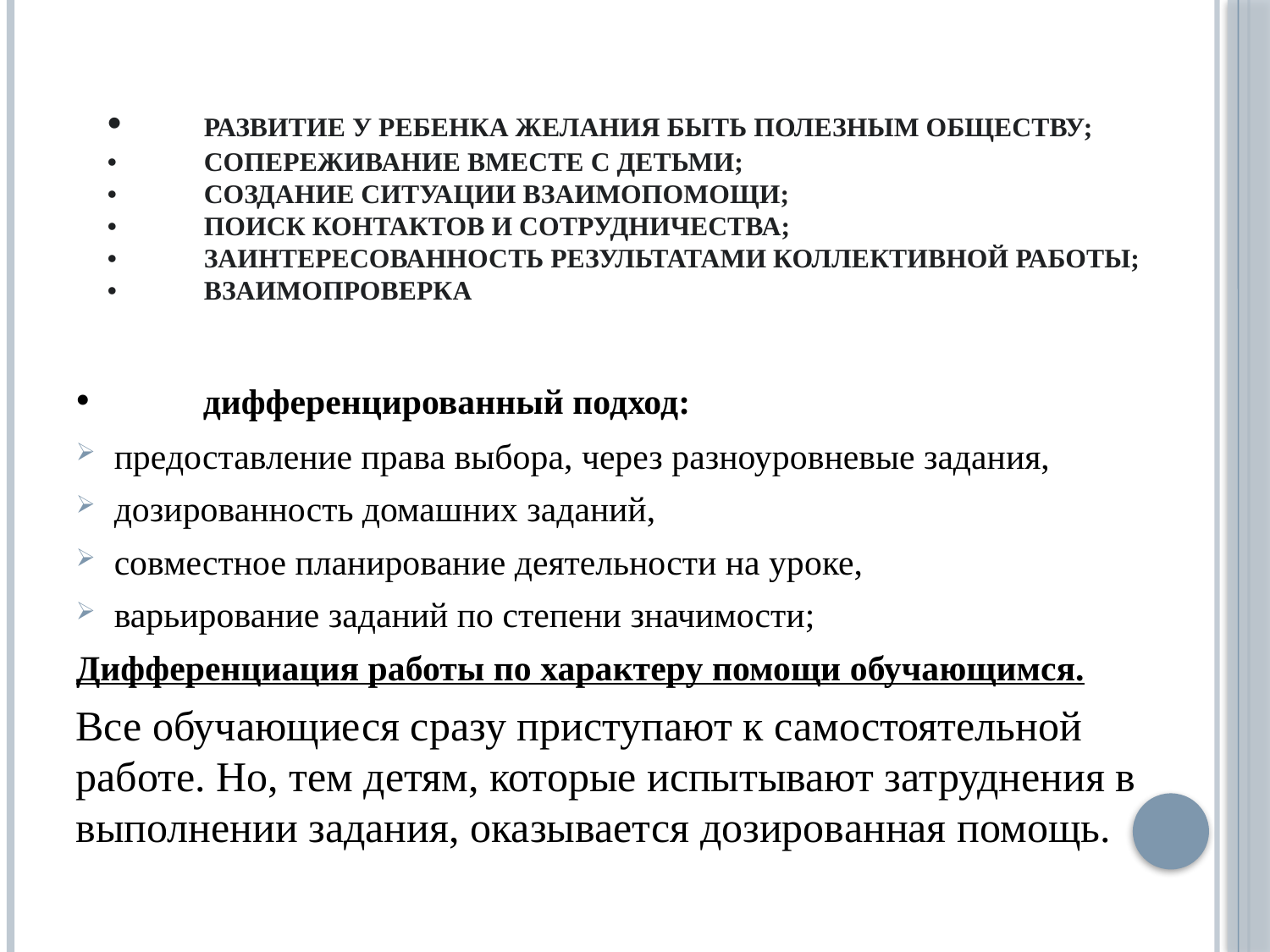

# •	развитие у ребенка желания быть полезным обществу; •	сопереживание вместе с детьми; •	создание ситуации взаимопомощи; •	поиск контактов и сотрудничества; •	заинтересованность результатами коллективной работы; •	взаимопроверка
•	дифференцированный подход:
предоставление права выбора, через разноуровневые задания,
дозированность домашних заданий,
совместное планирование деятельности на уроке,
варьирование заданий по степени значимости;
Дифференциация работы по характеру помощи обучающимся.
Все обучающиеся сразу приступают к самостоятельной работе. Но, тем детям, которые испытывают затруднения в выполнении задания, оказывается дозированная помощь.